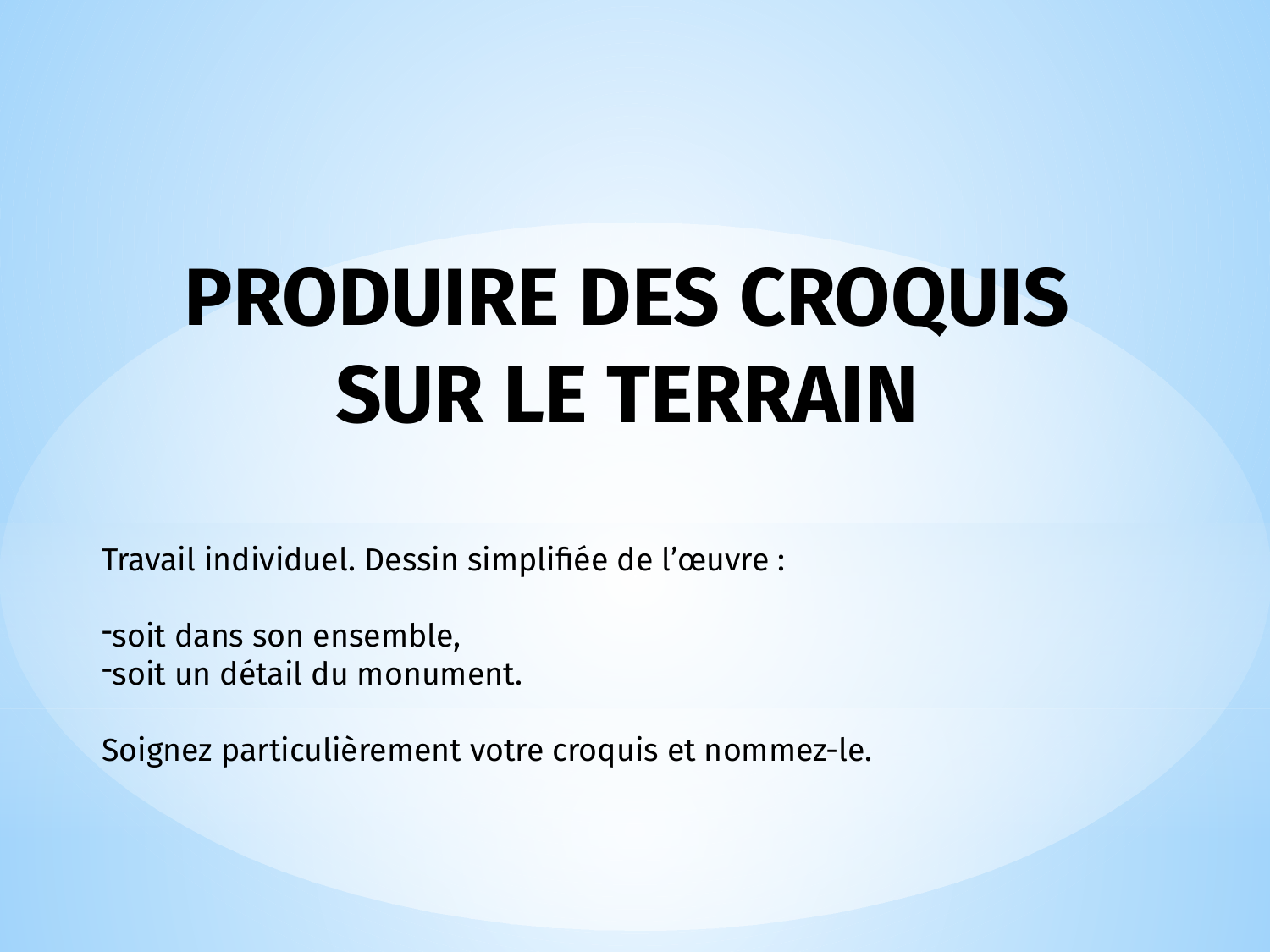

# PRODUIRE DES CROQUIS SUR LE TERRAIN
Travail individuel. Dessin simplifiée de l’œuvre :

soit dans son ensemble,
soit un détail du monument.

Soignez particulièrement votre croquis et nommez-le.